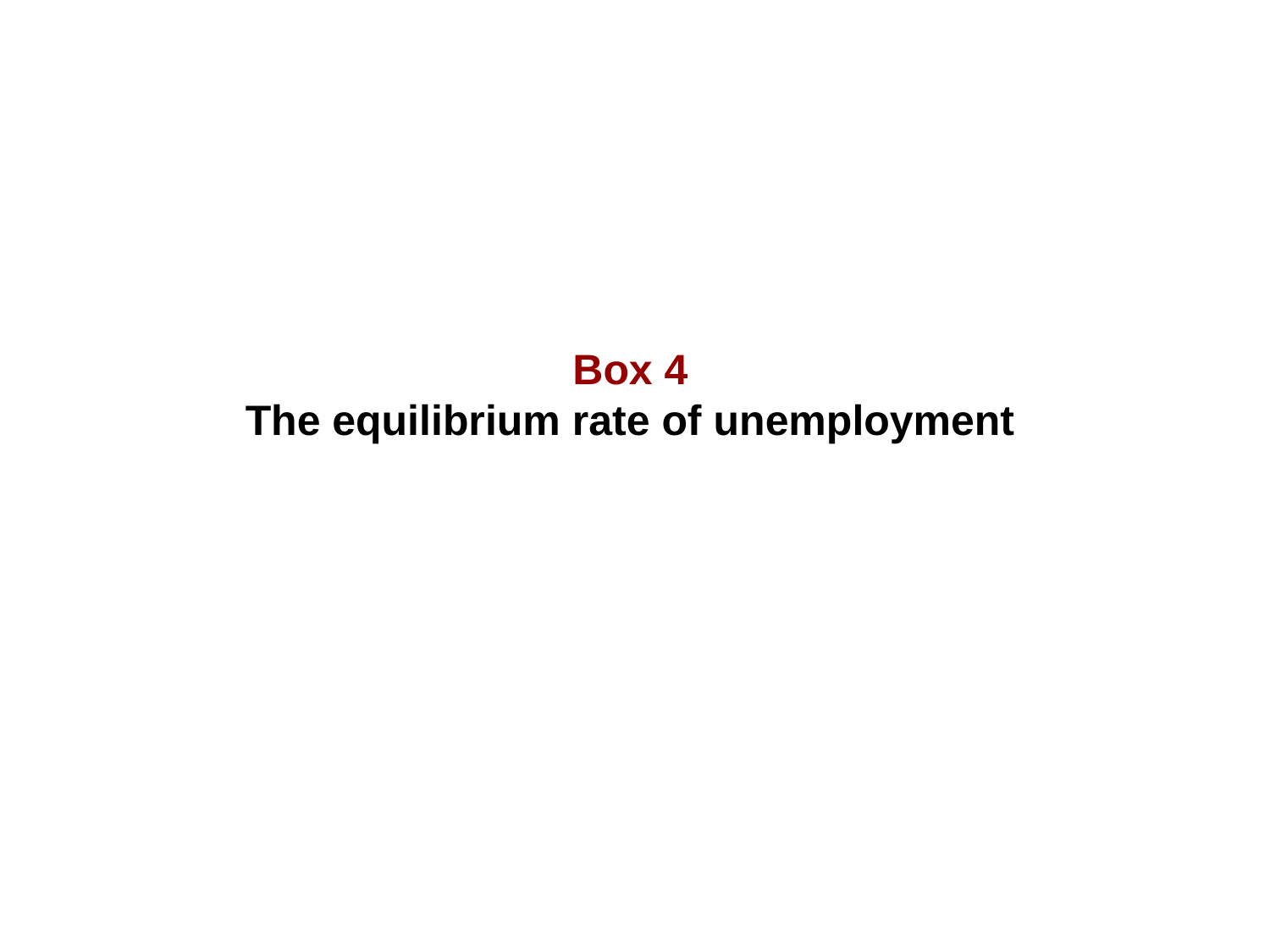

Box 4
The equilibrium rate of unemployment